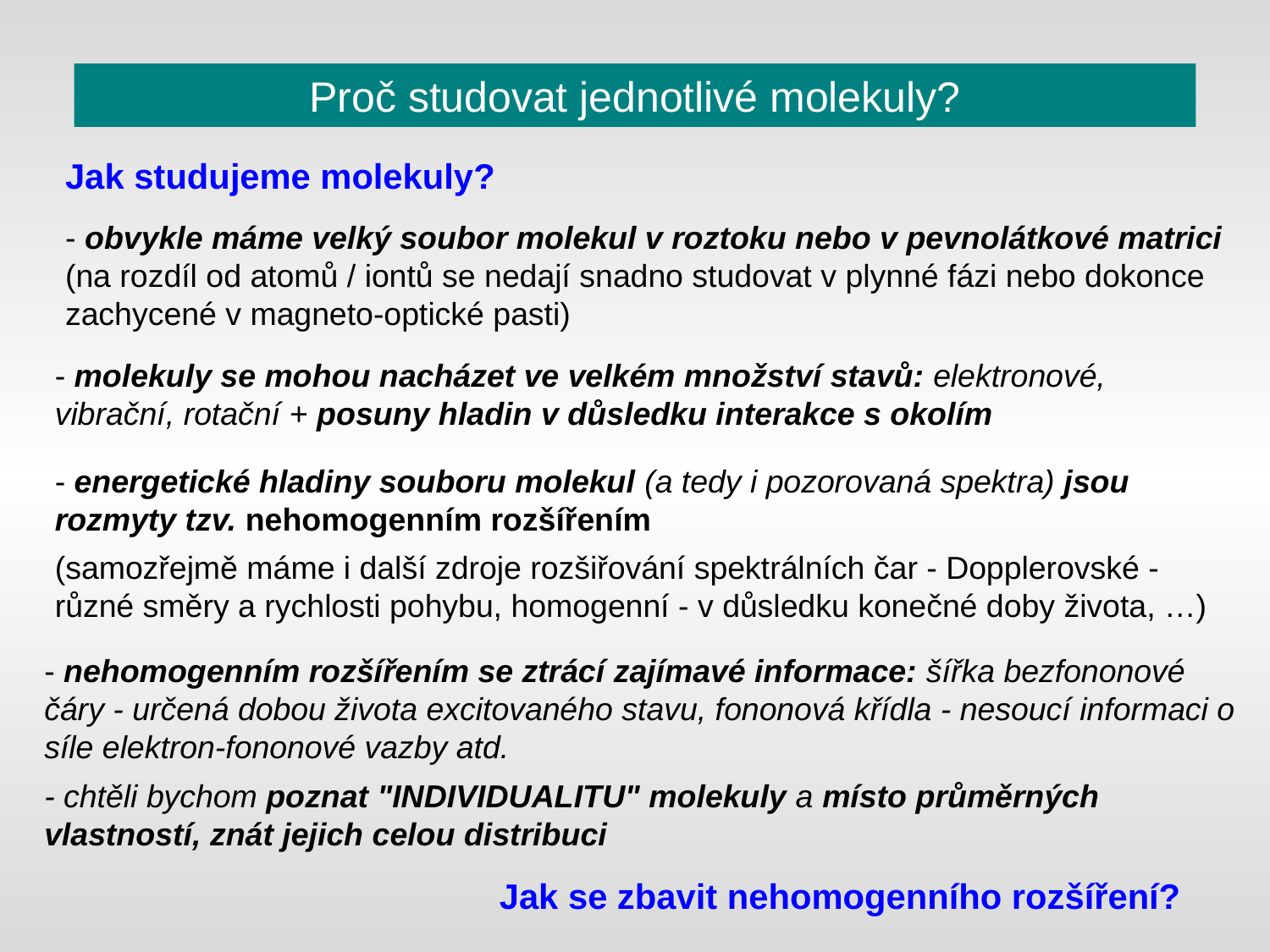

# Proč studovat jednotlivé molekuly?
Jak studujeme molekuly?
- obvykle máme velký soubor molekul v roztoku nebo v pevnolátkové matrici (na rozdíl od atomů / iontů se nedají snadno studovat v plynné fázi nebo dokonce zachycené v magneto-optické pasti)
- molekuly se mohou nacházet ve velkém množství stavů: elektronové, vibrační, rotační + posuny hladin v důsledku interakce s okolím
- energetické hladiny souboru molekul (a tedy i pozorovaná spektra) jsou rozmyty tzv. nehomogenním rozšířením
(samozřejmě máme i další zdroje rozšiřování spektrálních čar - Dopplerovské - různé směry a rychlosti pohybu, homogenní - v důsledku konečné doby života, …)
- nehomogenním rozšířením se ztrácí zajímavé informace: šířka bezfononové čáry - určená dobou života excitovaného stavu, fononová křídla - nesoucí informaci o síle elektron-fononové vazby atd.
- chtěli bychom poznat "INDIVIDUALITU" molekuly a místo průměrných vlastností, znát jejich celou distribuci
Jak se zbavit nehomogenního rozšíření?